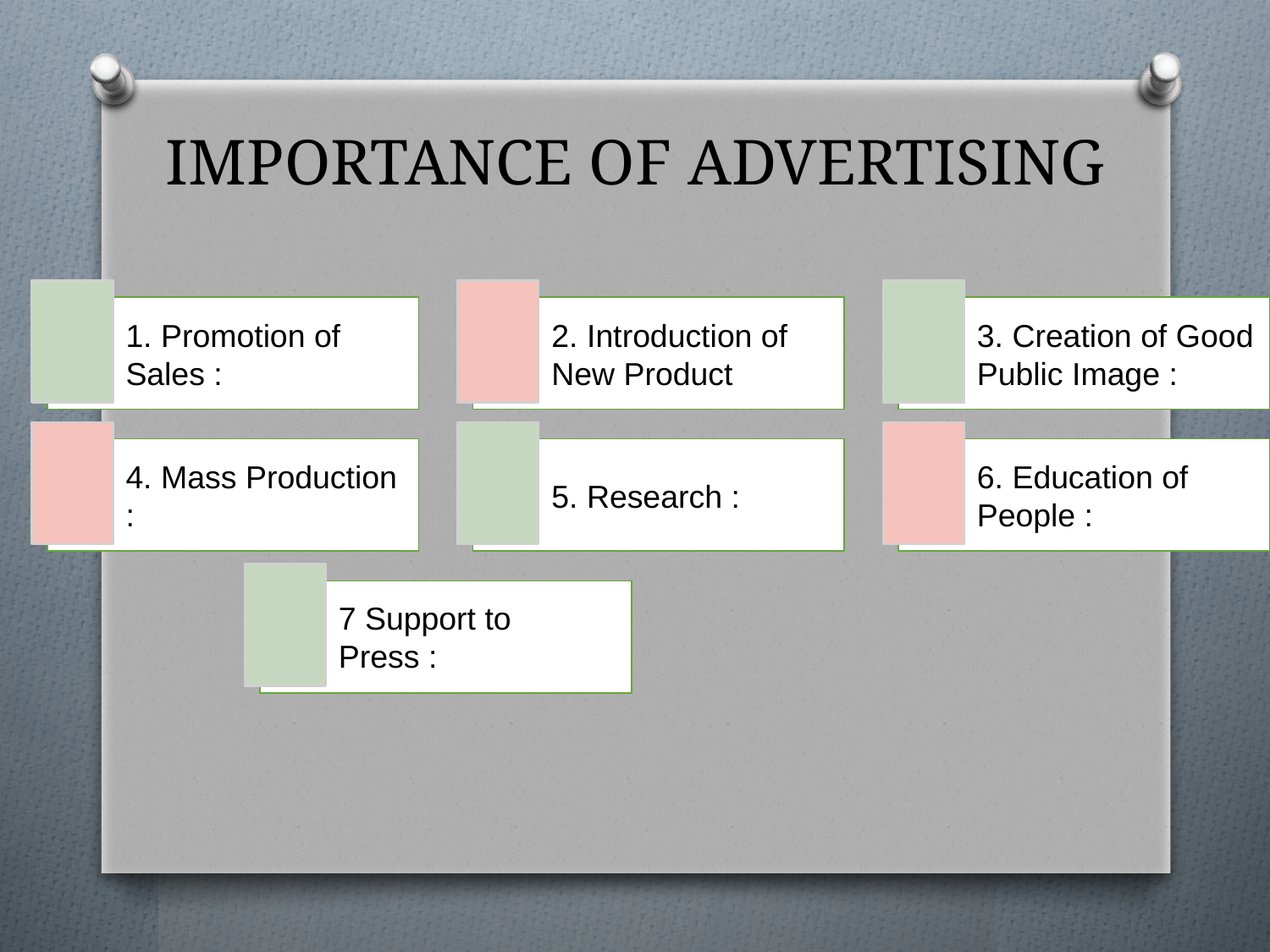

# IMPORTANCE OF ADVERTISING
6. Education of People :
7 Support to Press :
1. Promotion of Sales :
2. Introduction of New Product
3. Creation of Good Public Image :
4. Mass Production :
5. Research :